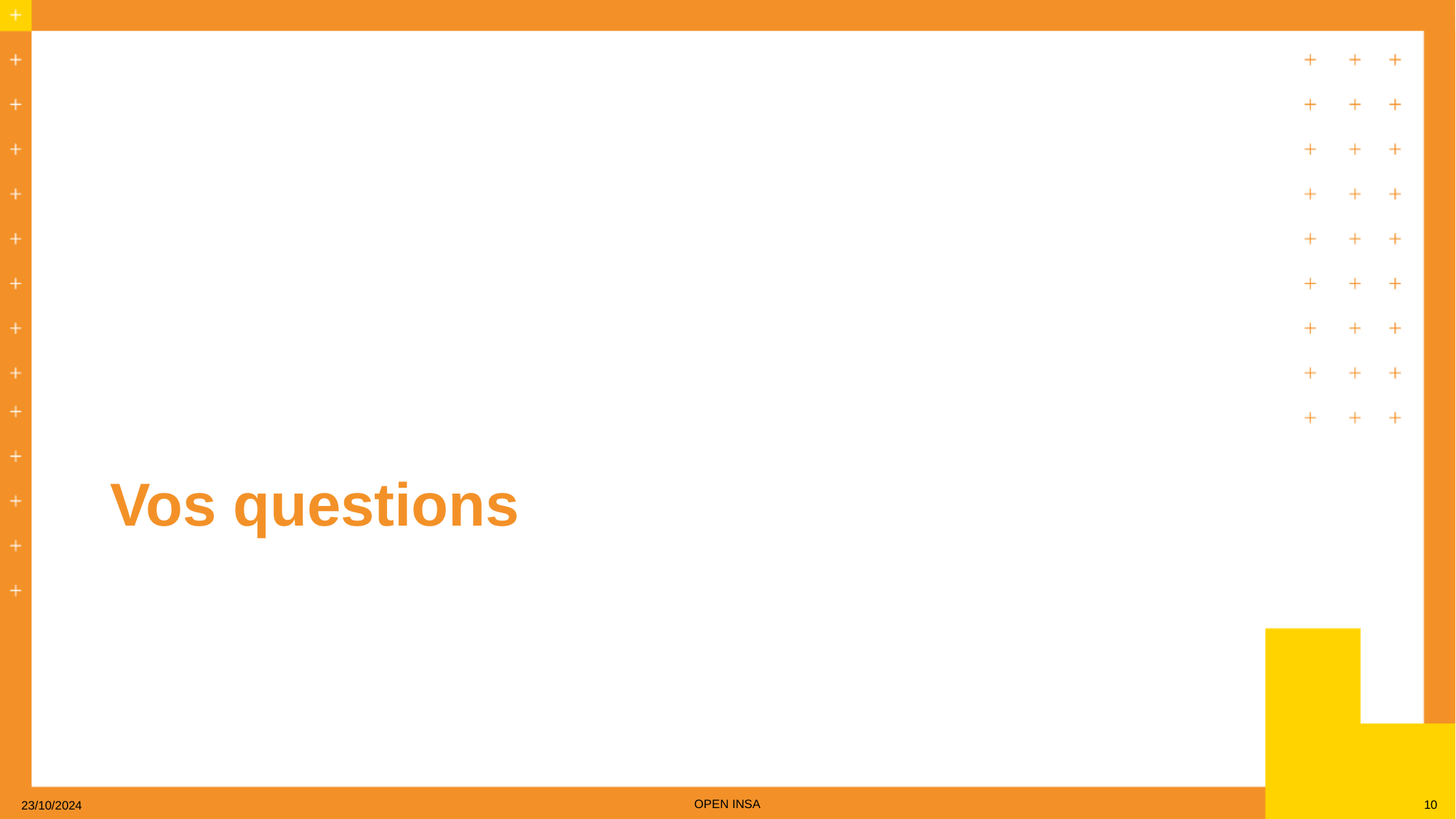

# Vos questions
OPEN INSA
10
23/10/2024